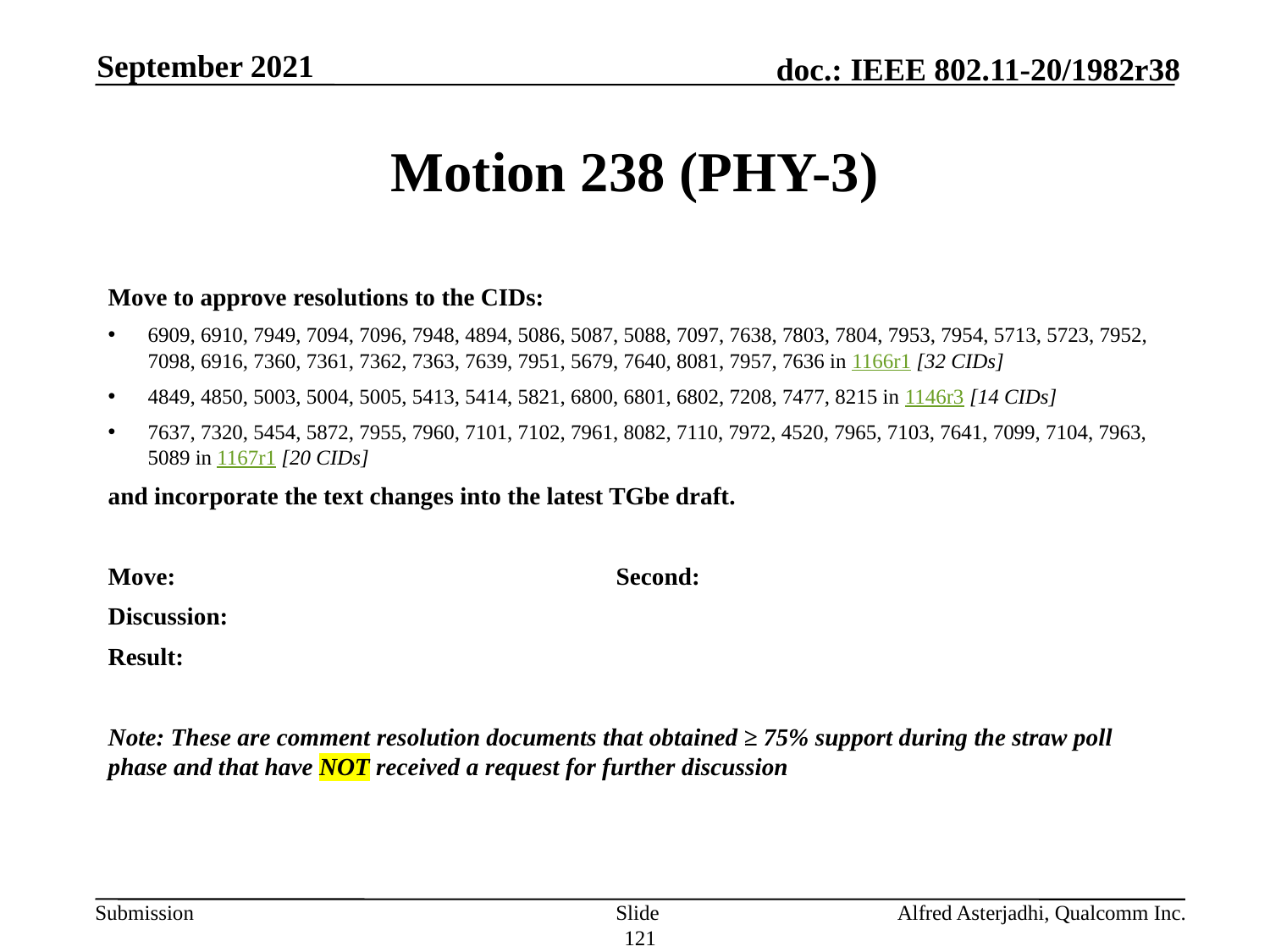

September 2021
# Motion 238 (PHY-3)
Move to approve resolutions to the CIDs:
6909, 6910, 7949, 7094, 7096, 7948, 4894, 5086, 5087, 5088, 7097, 7638, 7803, 7804, 7953, 7954, 5713, 5723, 7952, 7098, 6916, 7360, 7361, 7362, 7363, 7639, 7951, 5679, 7640, 8081, 7957, 7636 in 1166r1 [32 CIDs]
4849, 4850, 5003, 5004, 5005, 5413, 5414, 5821, 6800, 6801, 6802, 7208, 7477, 8215 in 1146r3 [14 CIDs]
7637, 7320, 5454, 5872, 7955, 7960, 7101, 7102, 7961, 8082, 7110, 7972, 4520, 7965, 7103, 7641, 7099, 7104, 7963, 5089 in 1167r1 [20 CIDs]
and incorporate the text changes into the latest TGbe draft.

Move: 				Second:
Discussion:
Result:

Note: These are comment resolution documents that obtained ≥ 75% support during the straw poll phase and that have NOT received a request for further discussion
Slide 121
Alfred Asterjadhi, Qualcomm Inc.